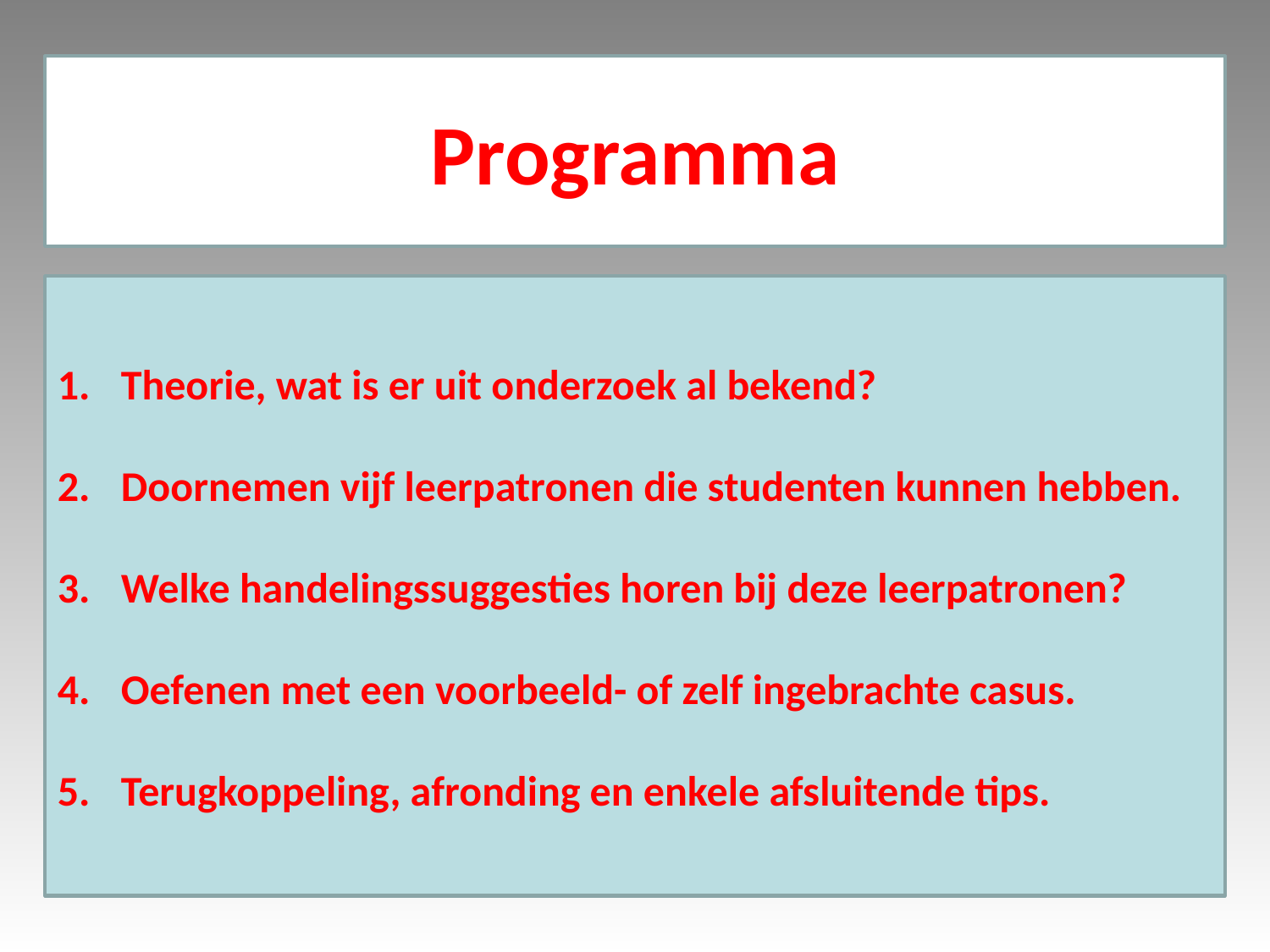

Programma
Theorie, wat is er uit onderzoek al bekend?

Doornemen vijf leerpatronen die studenten kunnen hebben.

Welke handelingssuggesties horen bij deze leerpatronen?

Oefenen met een voorbeeld- of zelf ingebrachte casus.

Terugkoppeling, afronding en enkele afsluitende tips.